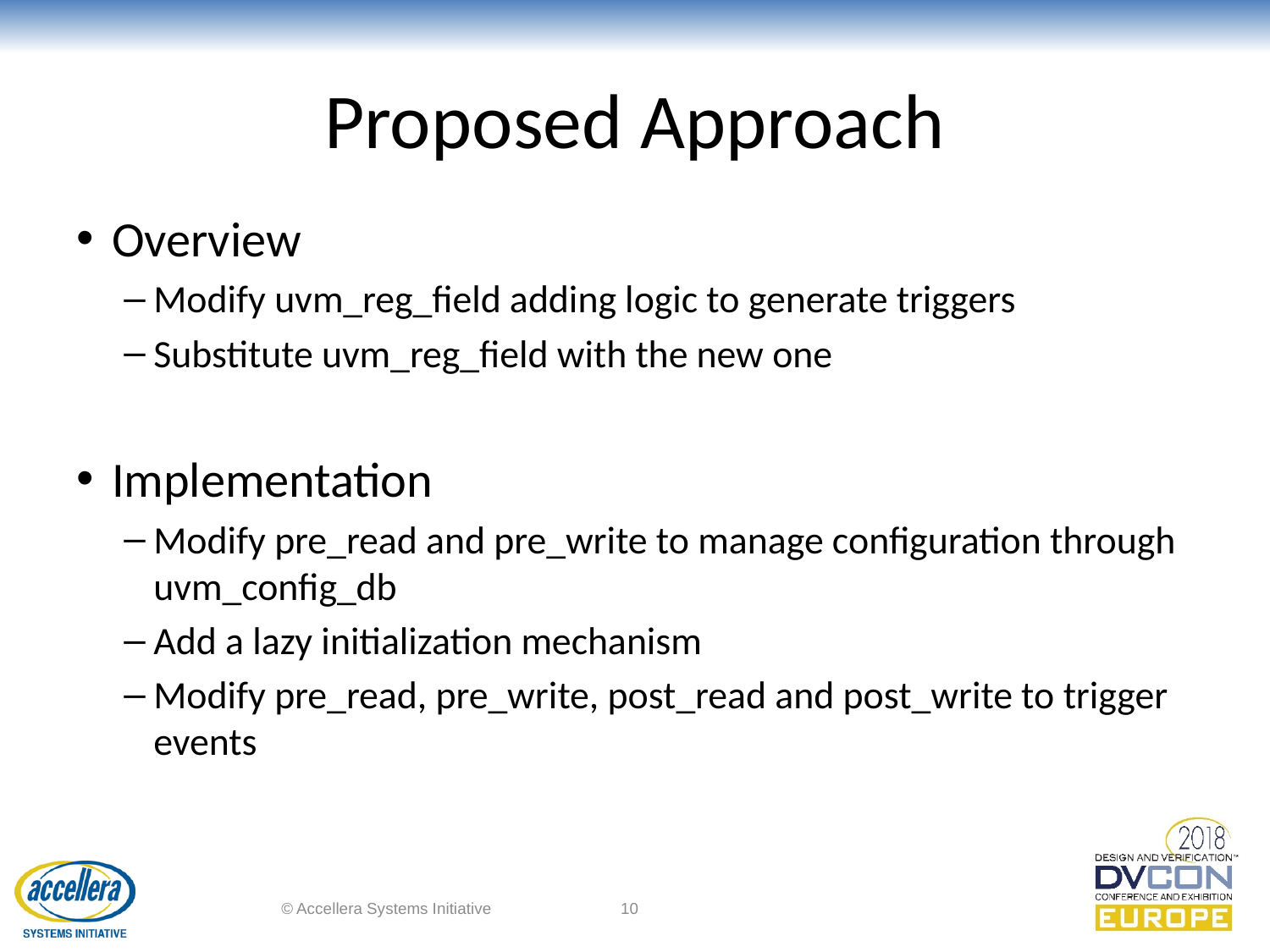

# Proposed Approach
Overview
Modify uvm_reg_field adding logic to generate triggers
Substitute uvm_reg_field with the new one

Implementation
Modify pre_read and pre_write to manage configuration through uvm_config_db
Add a lazy initialization mechanism
Modify pre_read, pre_write, post_read and post_write to trigger events
© Accellera Systems Initiative
10